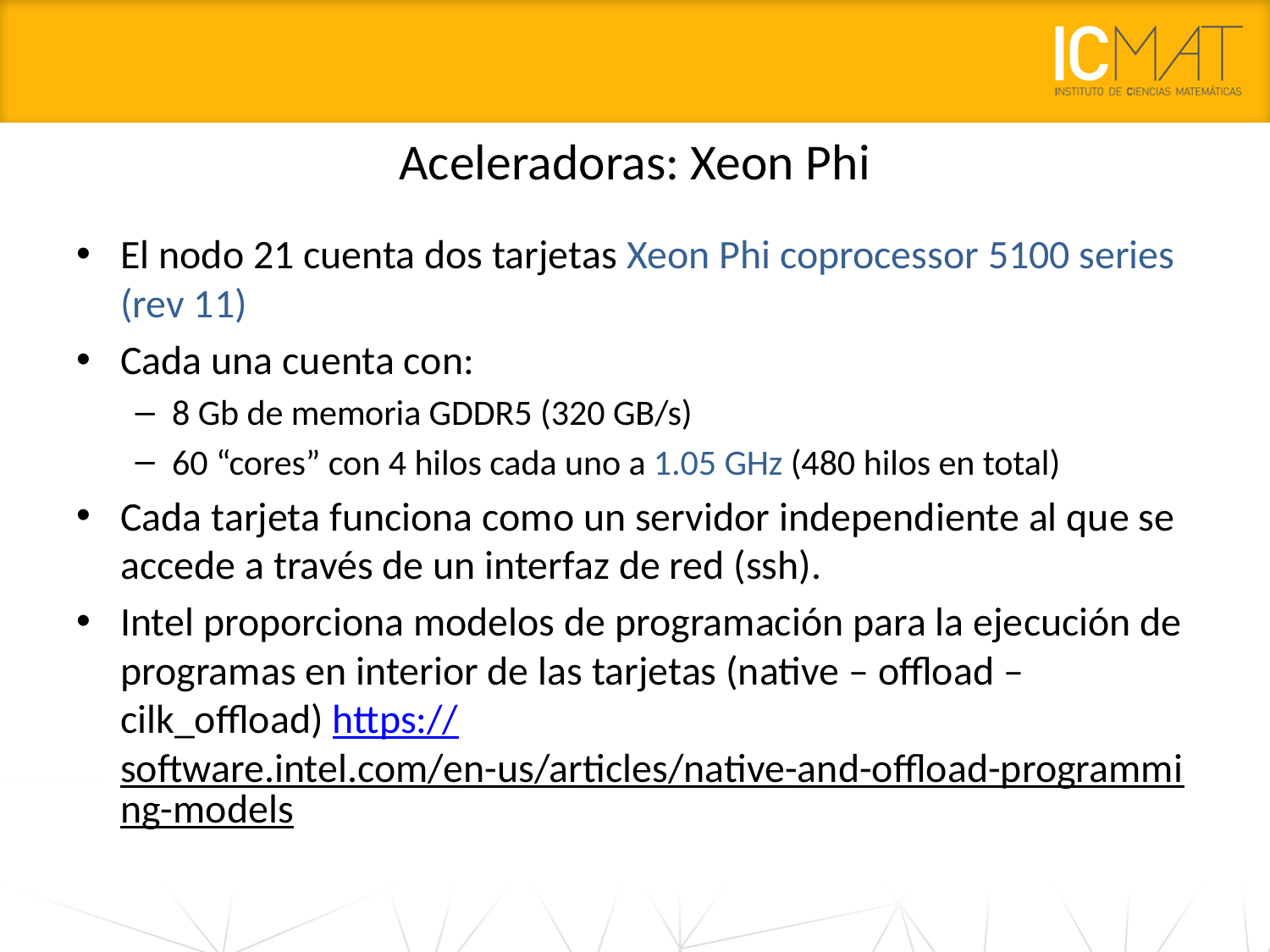

# Aceleradoras: Xeon Phi
El nodo 21 cuenta dos tarjetas Xeon Phi coprocessor 5100 series (rev 11)
Cada una cuenta con:
8 Gb de memoria GDDR5 (320 GB/s)
60 “cores” con 4 hilos cada uno a 1.05 GHz (480 hilos en total)
Cada tarjeta funciona como un servidor independiente al que se accede a través de un interfaz de red (ssh).
Intel proporciona modelos de programación para la ejecución de programas en interior de las tarjetas (native – offload – cilk_offload) https://software.intel.com/en-us/articles/native-and-offload-programming-models